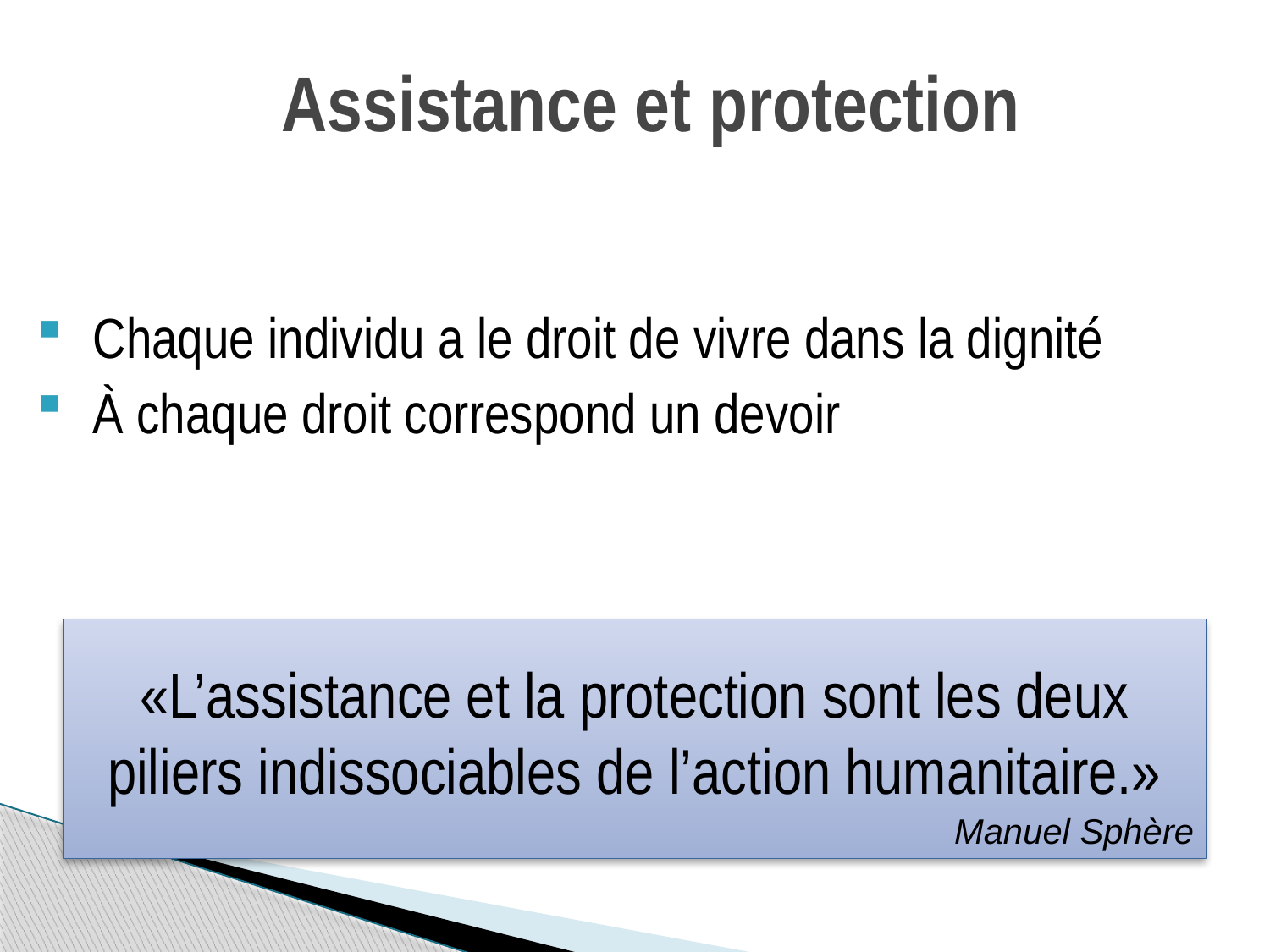

# Assistance et protection

Chaque individu a le droit de vivre dans la dignité
À chaque droit correspond un devoir

«L’assistance et la protection sont les deux piliers indissociables de l’action humanitaire.»
Manuel Sphère